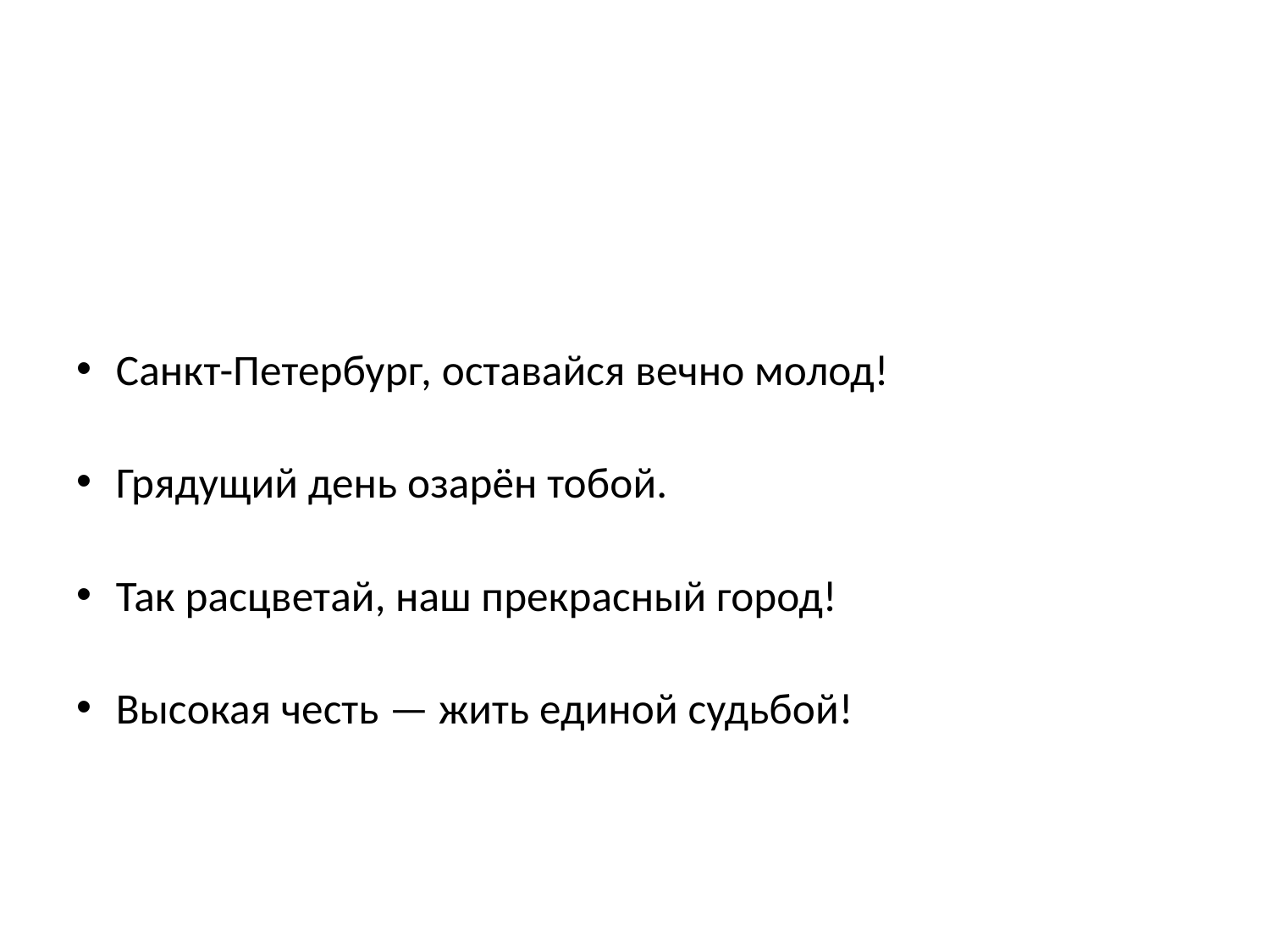

#

Санкт-Петербург, оставайся вечно молод!
Грядущий день озарён тобой.
Так расцветай, наш прекрасный город!
Высокая честь — жить единой судьбой!